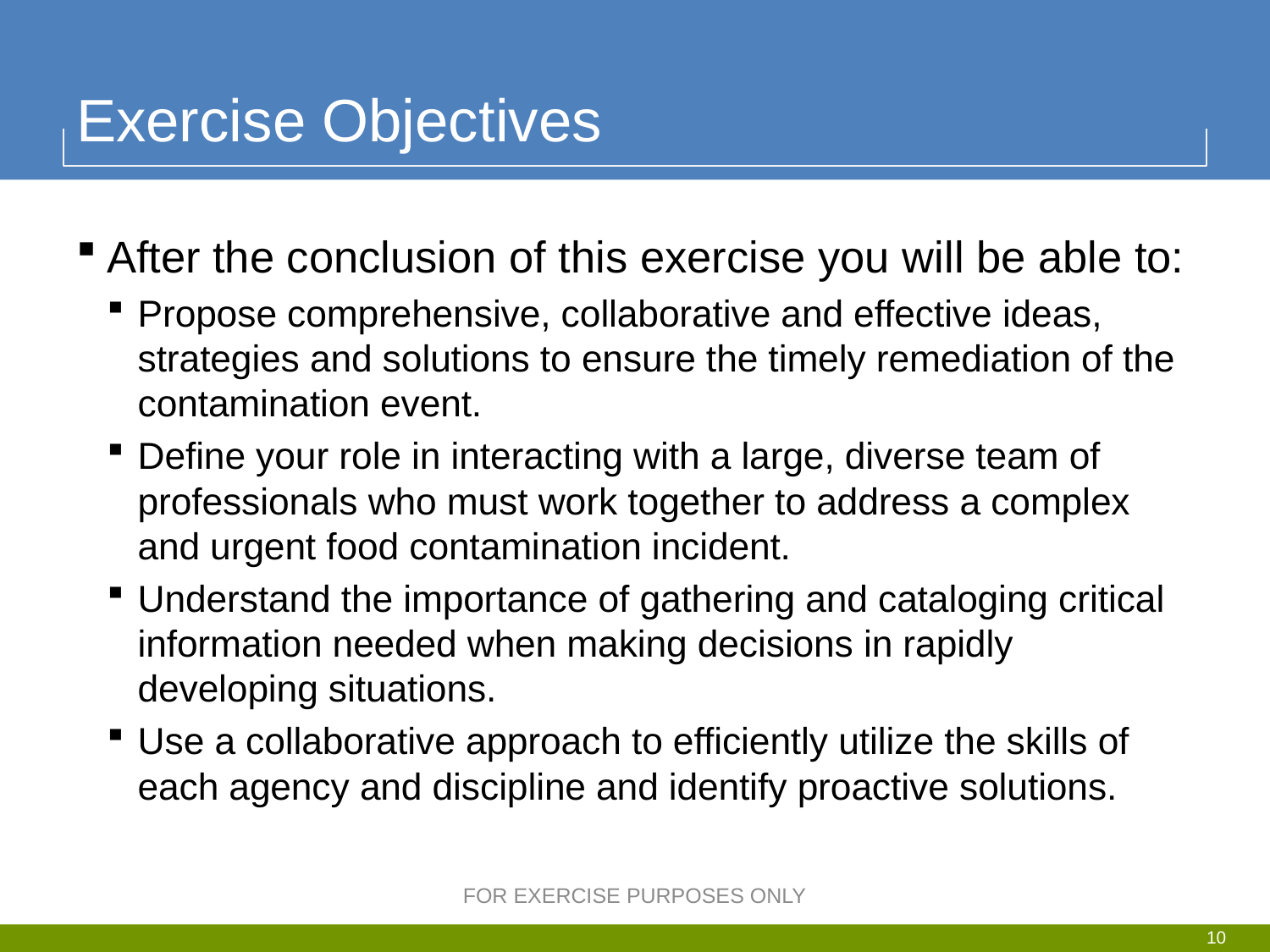

# Exercise Objectives
After the conclusion of this exercise you will be able to:
Propose comprehensive, collaborative and effective ideas, strategies and solutions to ensure the timely remediation of the contamination event.
Define your role in interacting with a large, diverse team of professionals who must work together to address a complex and urgent food contamination incident.
Understand the importance of gathering and cataloging critical information needed when making decisions in rapidly developing situations.
Use a collaborative approach to efficiently utilize the skills of each agency and discipline and identify proactive solutions.

FOR EXERCISE PURPOSES ONLY